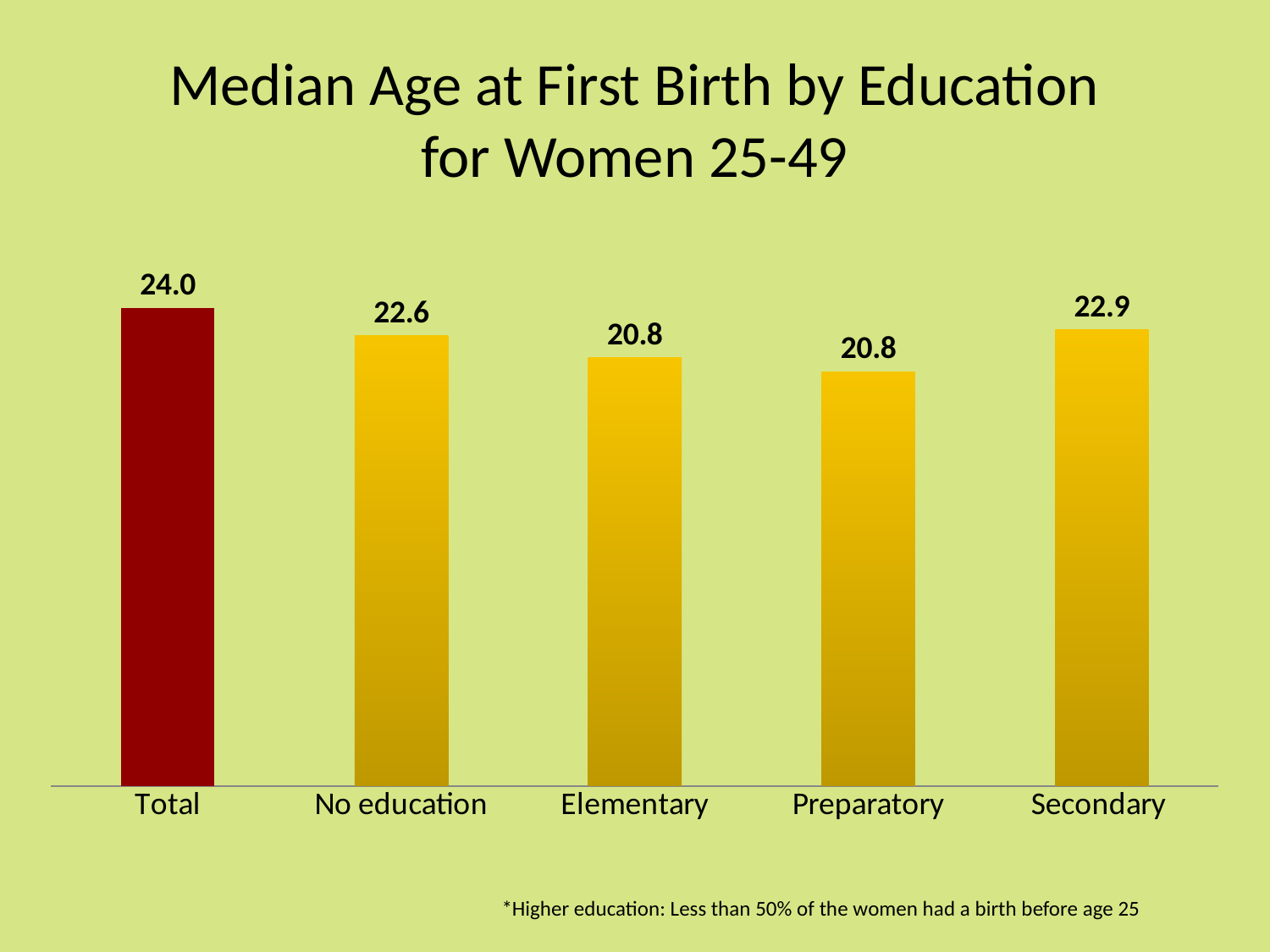

# Median Age at First Birth by Education for Women 25-49

### Chart

| Category |  |
|---|---|
| Total | 24.0 |
| No education | 22.6 |
| Elementary | 21.5 |
| Preparatory | 20.8 |
| Secondary  | 22.9 |
*Higher education: Less than 50% of the women had a birth before age 25